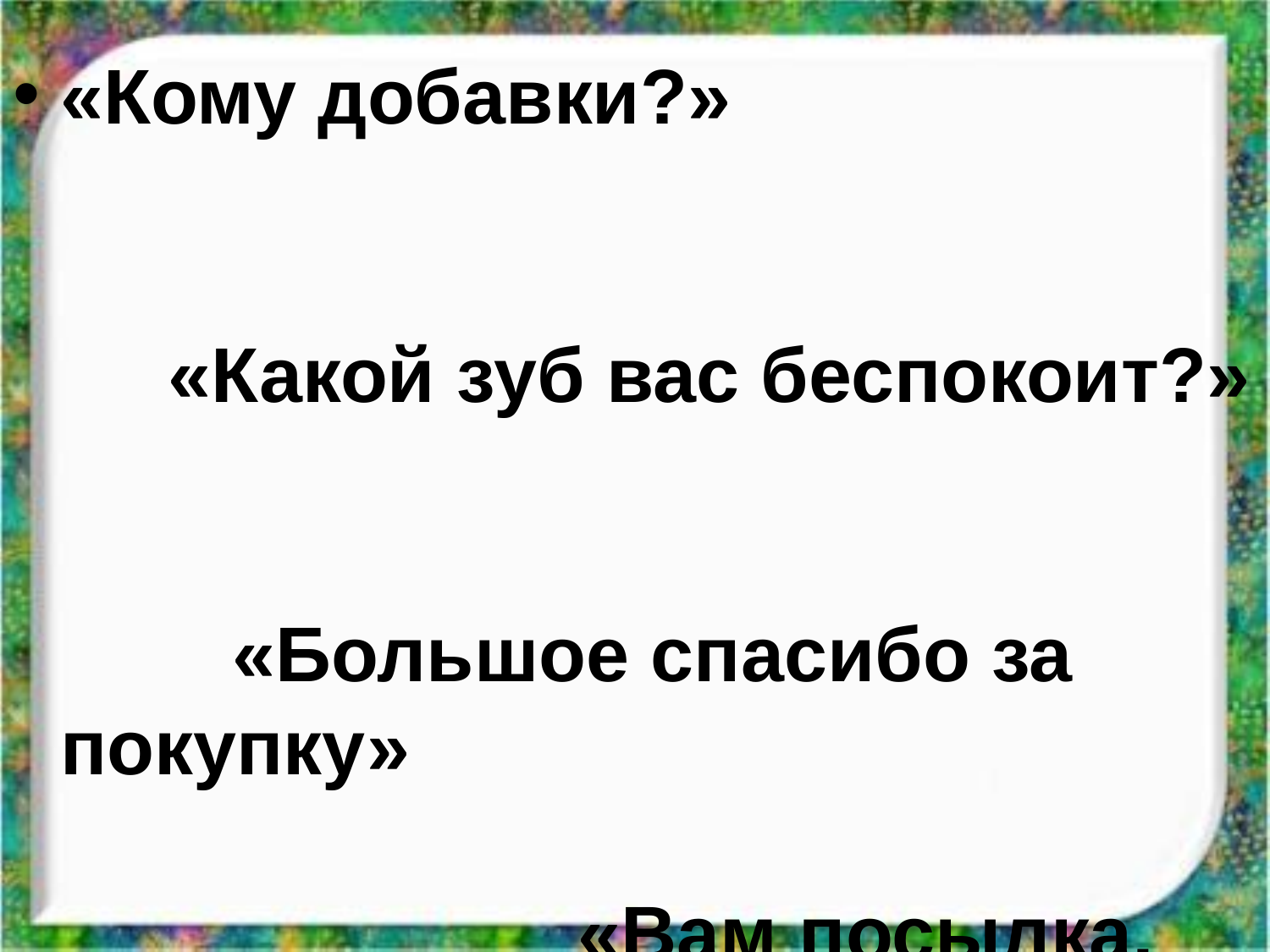

#
«Кому добавки?»                                                                                                                                              «Какой зуб вас беспокоит?»                                                                                                                         «Большое спасибо за покупку»                                                                                                                        «Вам посылка, распишитесь»                                                                                                                               «В мою сеть попало много рыбы»                                                                                                                        «Тема сегодняшнего урока  «Полезные ископаемые»                                                                                           «Присаживайтесь, как будем стричься?»